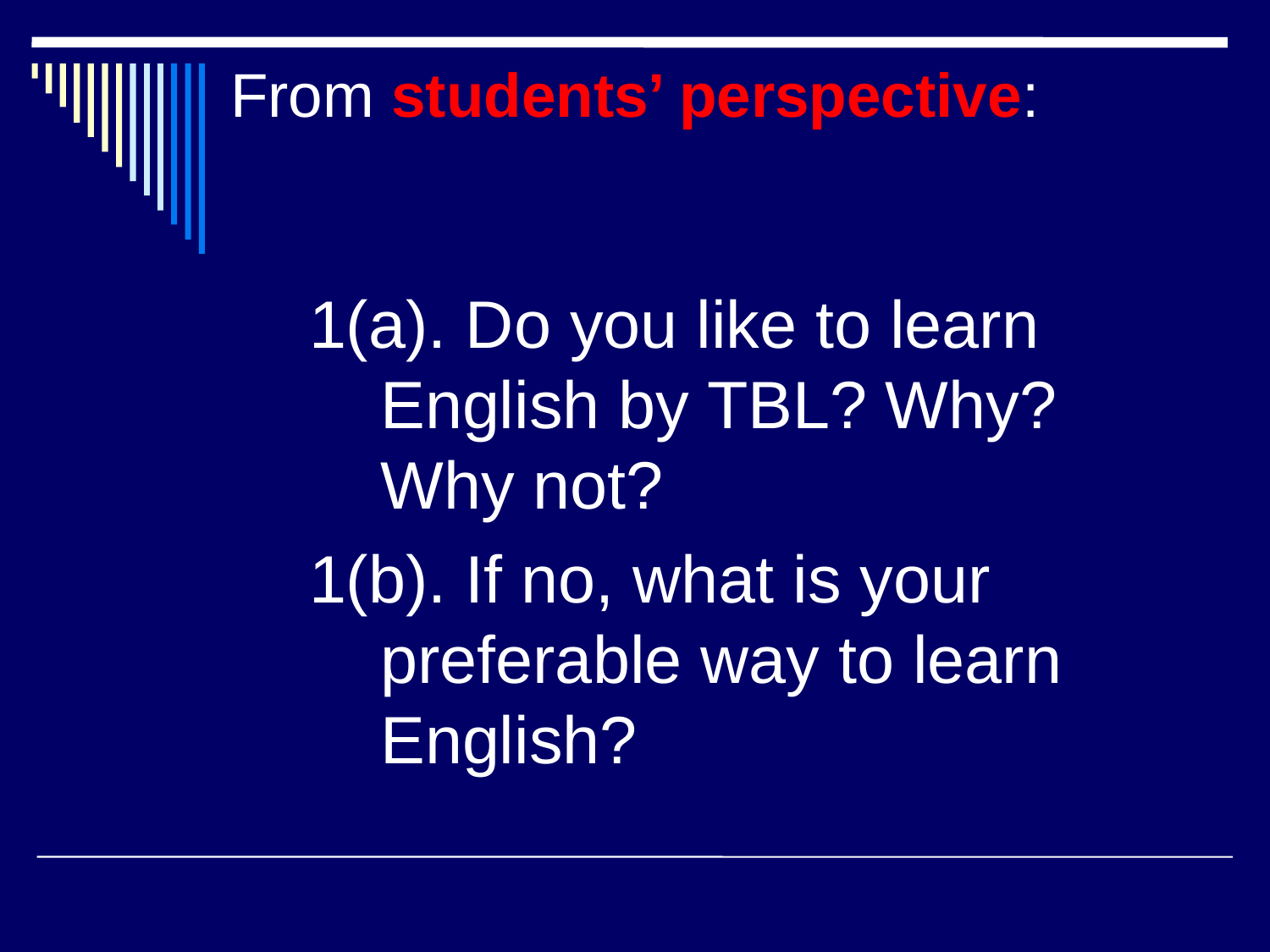

1(a). Do you like to learn English by TBL? Why? Why not?
1(b). If no, what is your preferable way to learn English?
From students’ perspective: